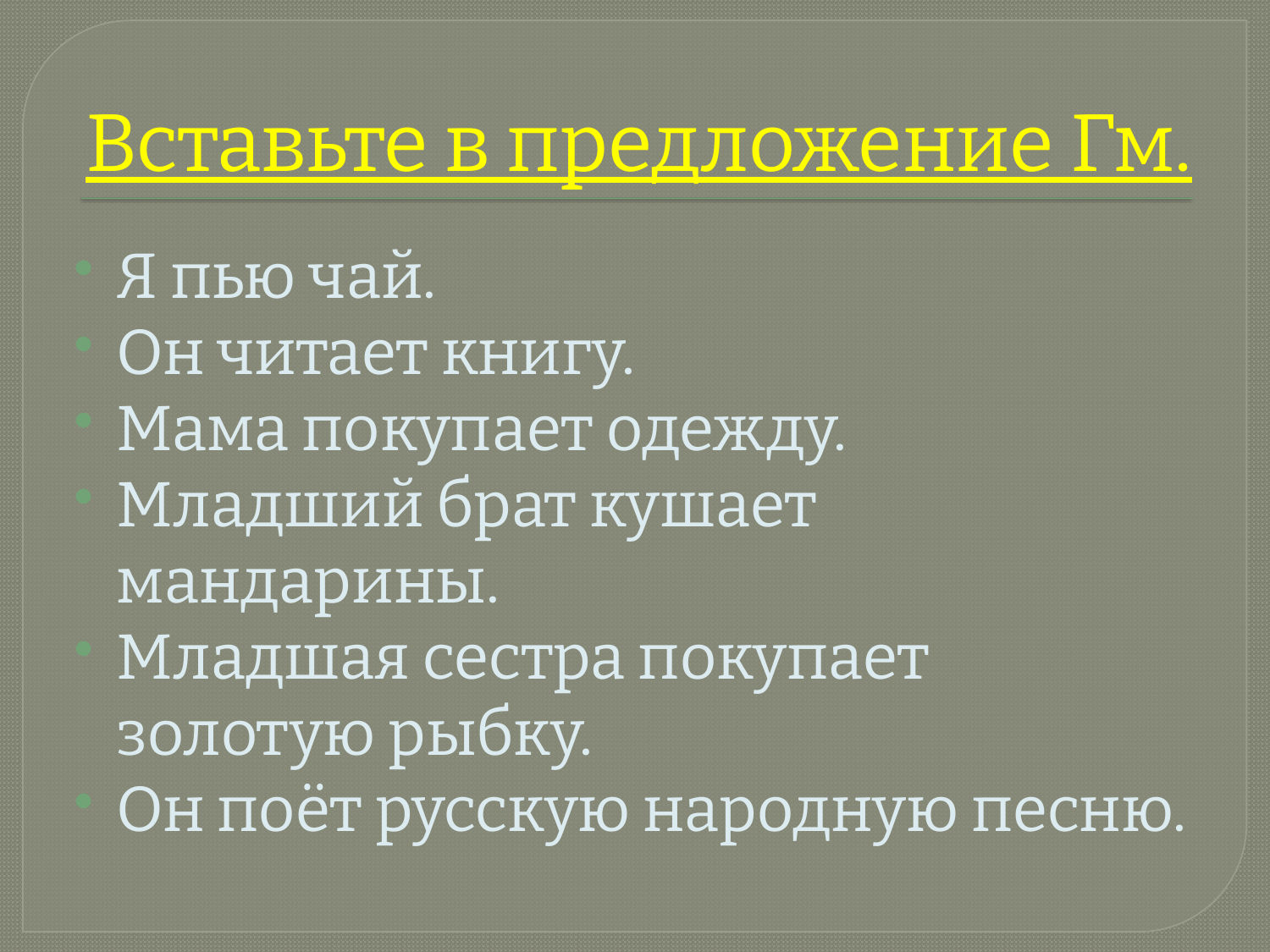

# Вставьте в предложение Гм.
Я пью чай.
Он читает книгу.
Мама покупает одежду.
Младший брат кушает мандарины.
Младшая сестра покупает золотую рыбку.
Он поёт русскую народную песню.